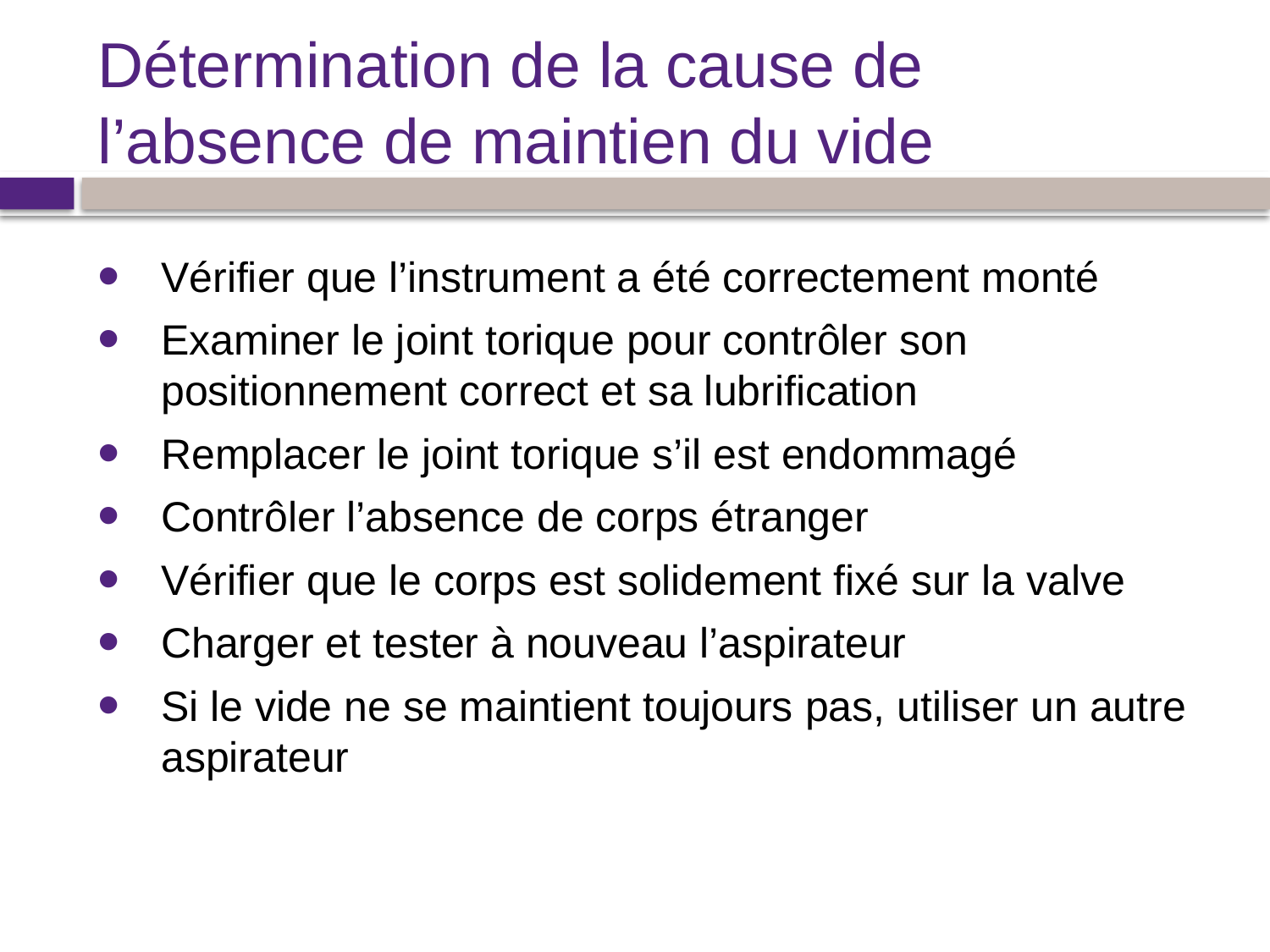

# Détermination de la cause de l’absence de maintien du vide
Vérifier que l’instrument a été correctement monté
Examiner le joint torique pour contrôler son positionnement correct et sa lubrification
Remplacer le joint torique s’il est endommagé
Contrôler l’absence de corps étranger
Vérifier que le corps est solidement fixé sur la valve
Charger et tester à nouveau l’aspirateur
Si le vide ne se maintient toujours pas, utiliser un autre aspirateur